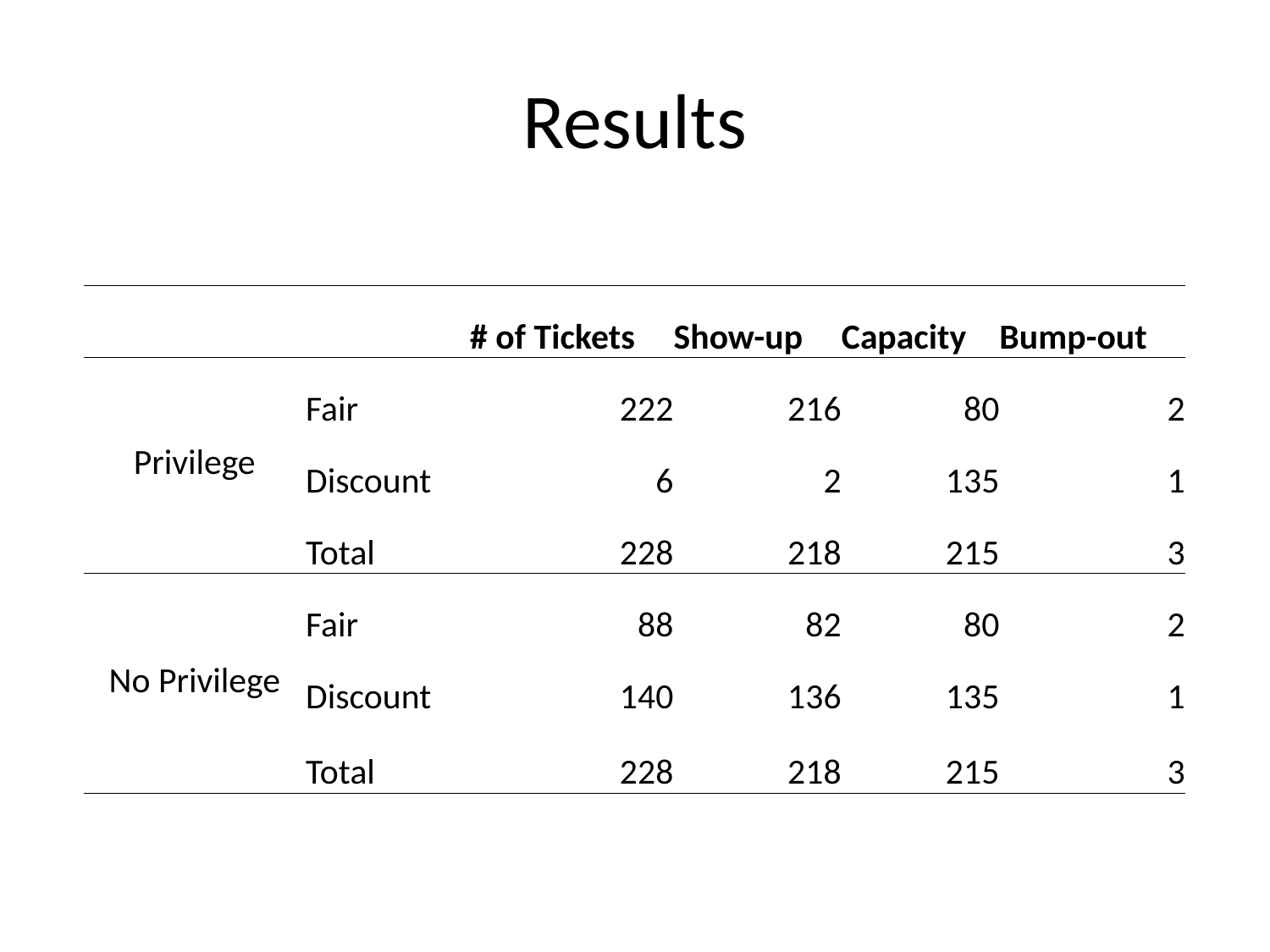

# Results
|  |  | # of Tickets | Show-up | Capacity | Bump-out |
| --- | --- | --- | --- | --- | --- |
| Privilege | Fair | 222 | 216 | 80 | 2 |
|  | Discount | 6 | 2 | 135 | 1 |
|  | Total | 228 | 218 | 215 | 3 |
| No Privilege | Fair | 88 | 82 | 80 | 2 |
|  | Discount | 140 | 136 | 135 | 1 |
|  | Total | 228 | 218 | 215 | 3 |